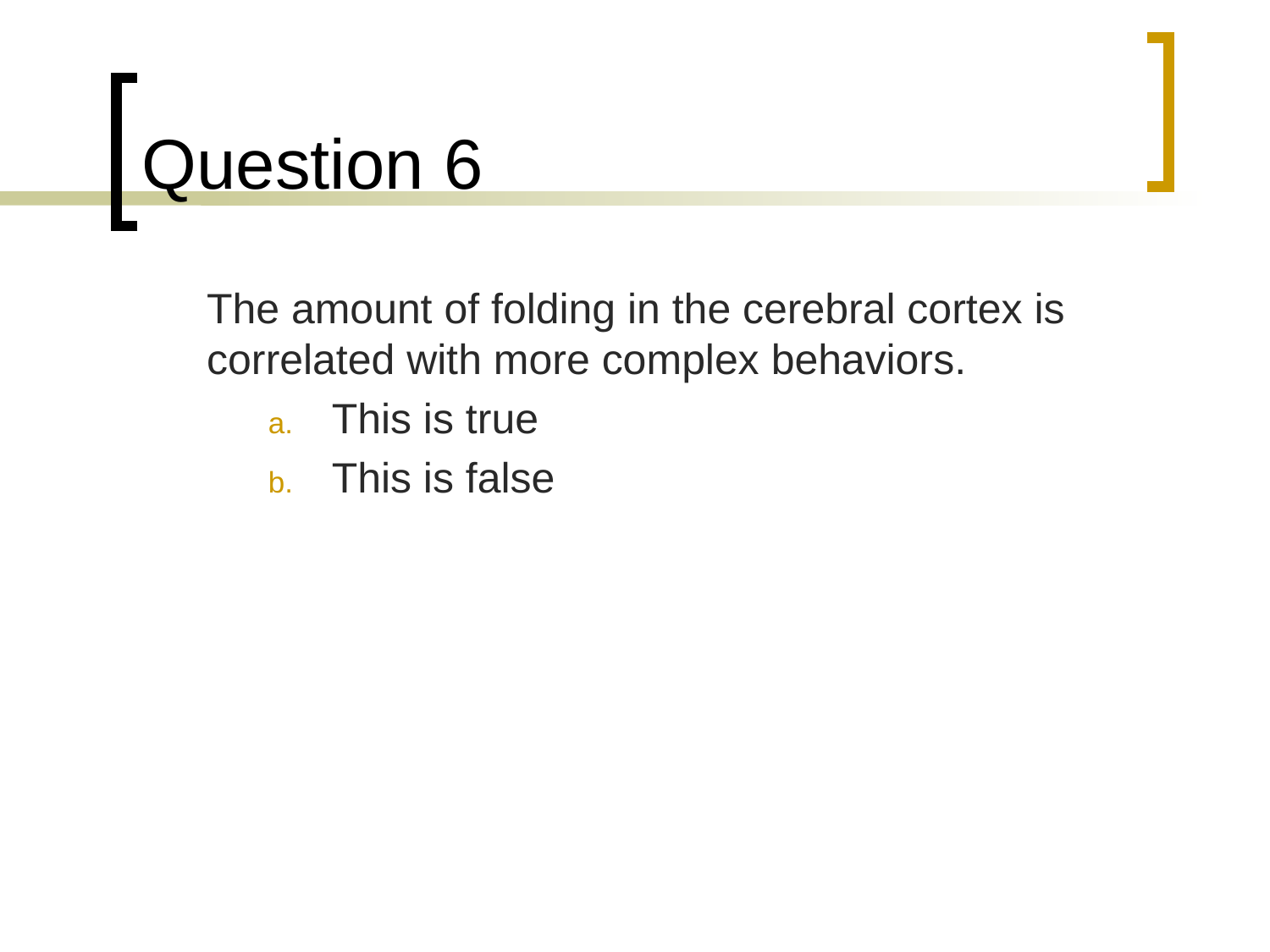

# Question 6
	The amount of folding in the cerebral cortex is correlated with more complex behaviors.
This is true
This is false